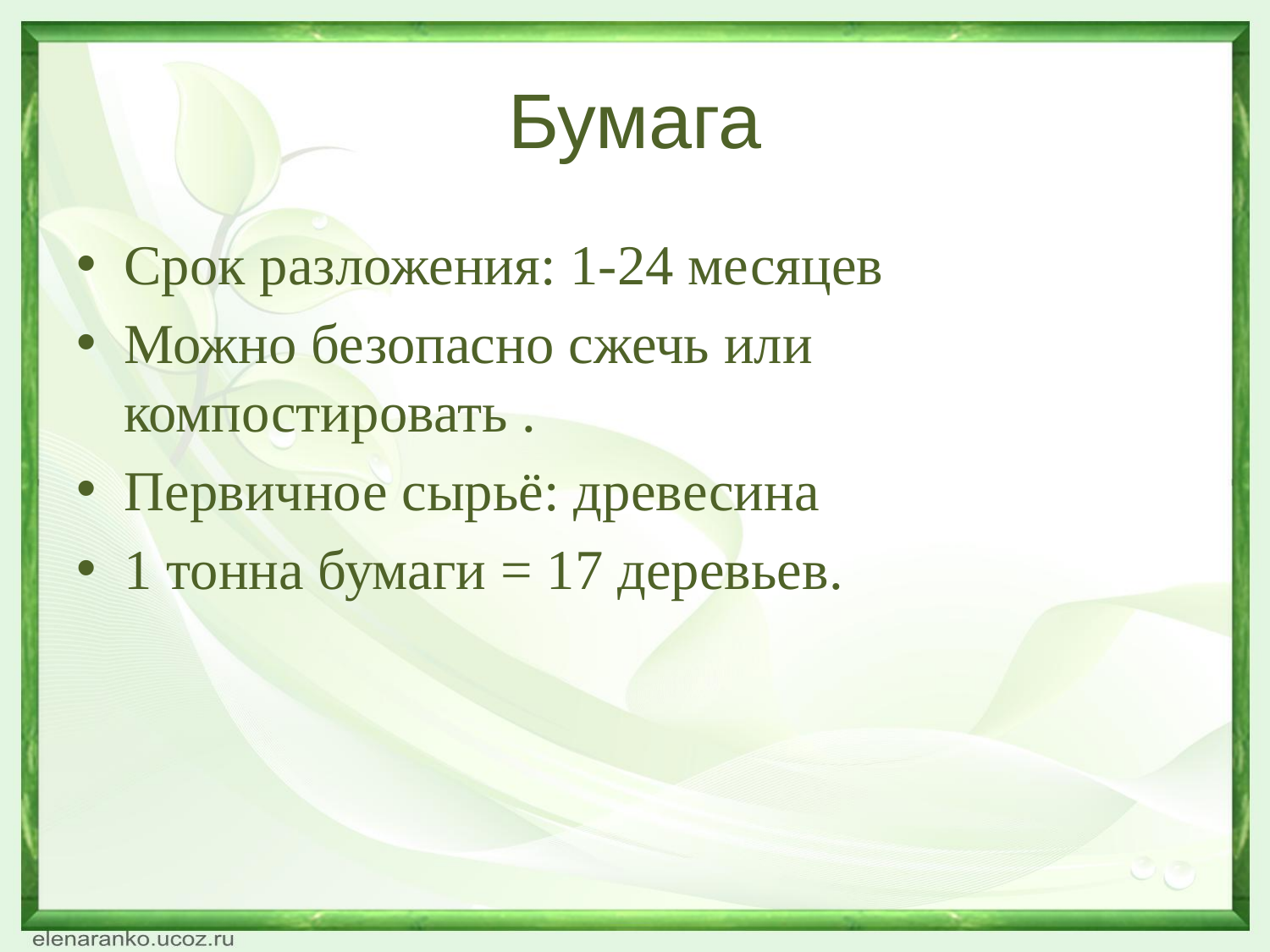

# Бумага
Срок разложения: 1-24 месяцев
Можно безопасно сжечь или компостировать .
Первичное сырьё: древесина
1 тонна бумаги = 17 деревьев.